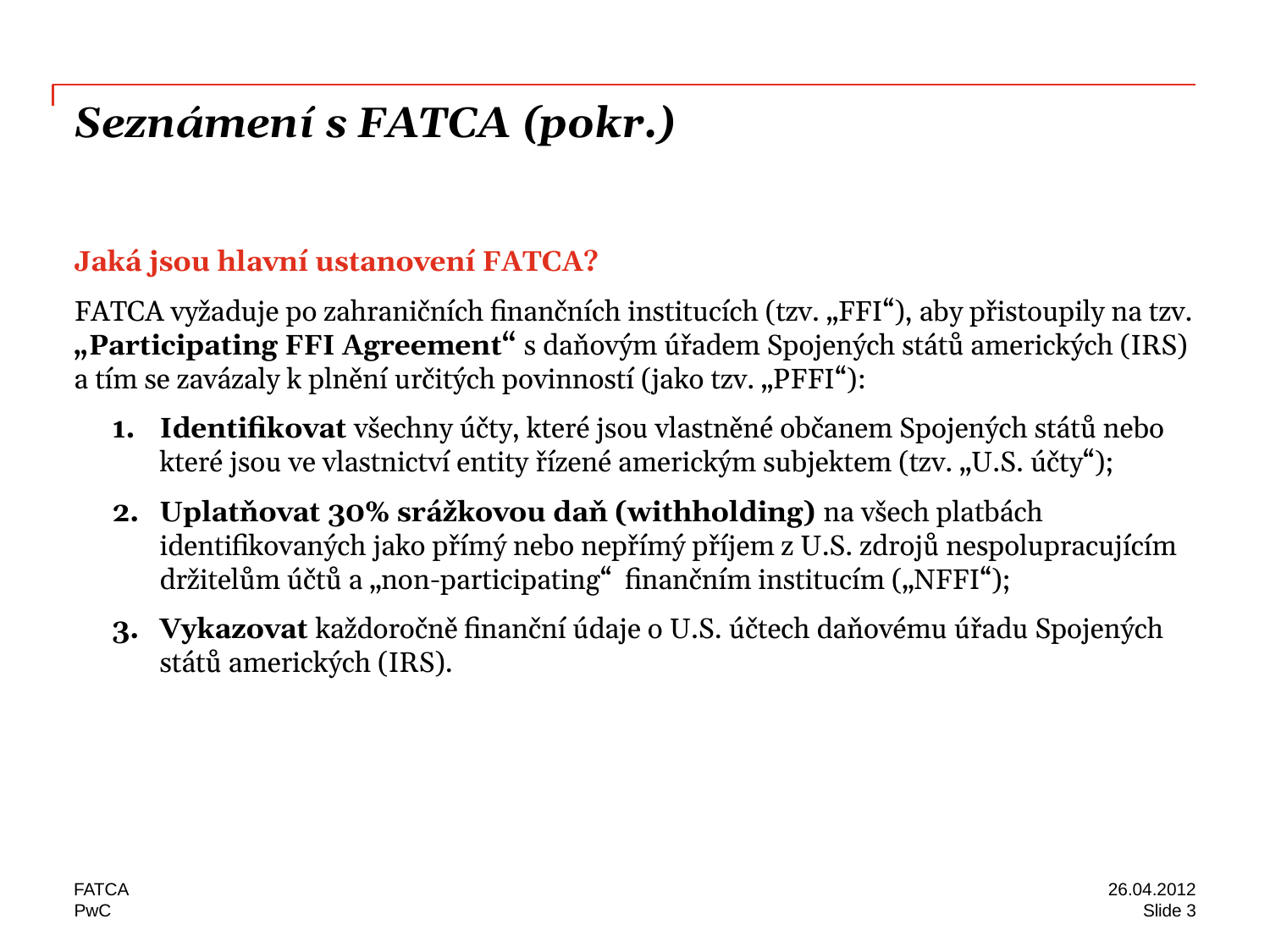

# Seznámení s FATCA (pokr.)
Jaká jsou hlavní ustanovení FATCA?
FATCA vyžaduje po zahraničních finančních institucích (tzv. „FFI“), aby přistoupily na tzv. „Participating FFI Agreement“ s daňovým úřadem Spojených států amerických (IRS) a tím se zavázaly k plnění určitých povinností (jako tzv. „PFFI“):
Identifikovat všechny účty, které jsou vlastněné občanem Spojených států nebo které jsou ve vlastnictví entity řízené americkým subjektem (tzv. „U.S. účty“);
Uplatňovat 30% srážkovou daň (withholding) na všech platbách identifikovaných jako přímý nebo nepřímý příjem z U.S. zdrojů nespolupracujícím držitelům účtů a „non-participating“  finančním institucím („NFFI“);
Vykazovat každoročně finanční údaje o U.S. účtech daňovému úřadu Spojených států amerických (IRS).
FATCA
26.04.2012
Slide 3